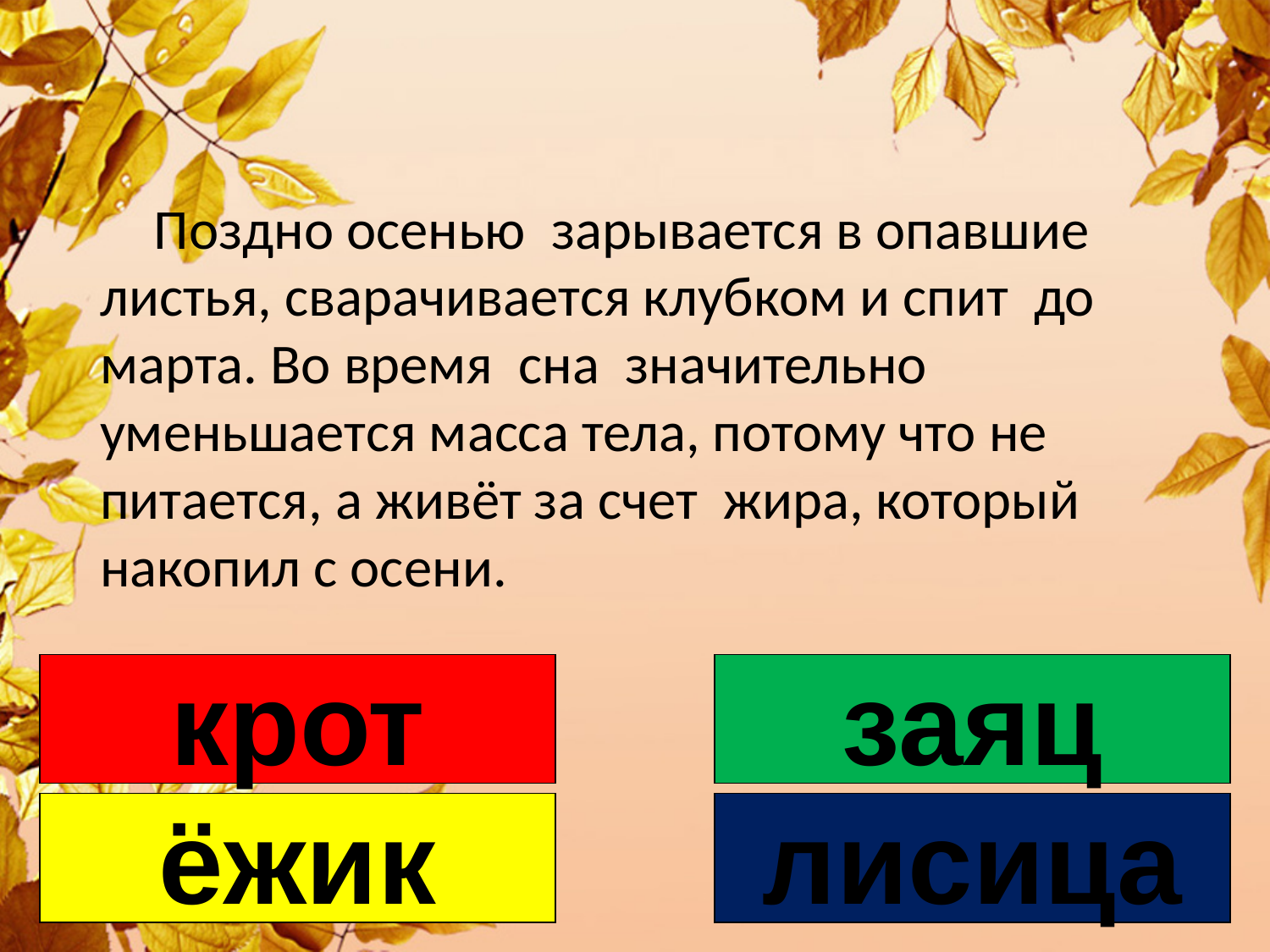

Поздно осенью  зарывается в опавшие листья, сварачивается клубком и спит  до марта. Во время  сна  значительно  уменьшается масса тела, потому что не питается, а живёт за счет  жира, который накопил с осени.
крот
заяц
ёжик
лисица